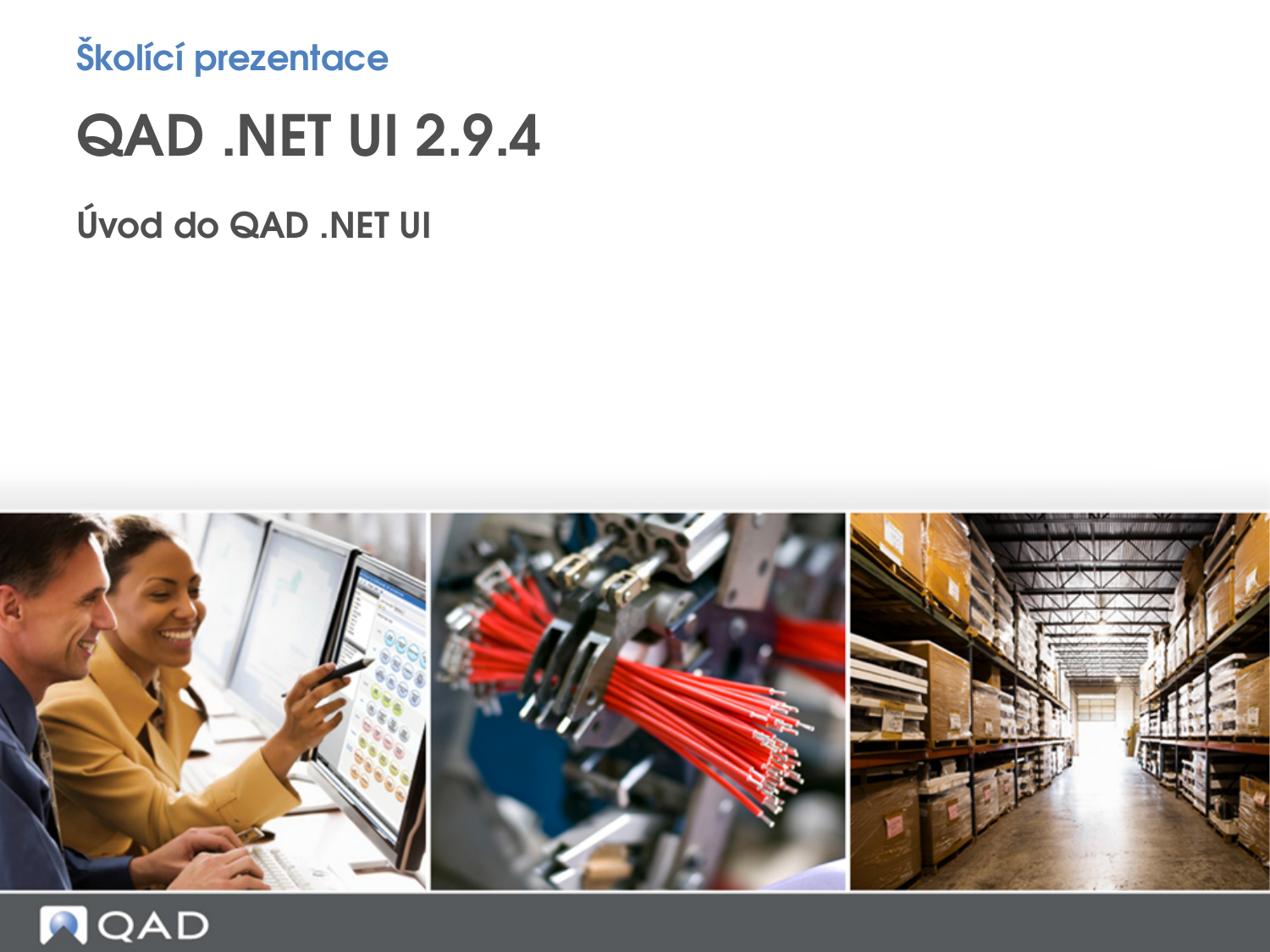

Školící prezentace
# QAD .NET UI 2.9.4
Úvod do QAD .NET UI